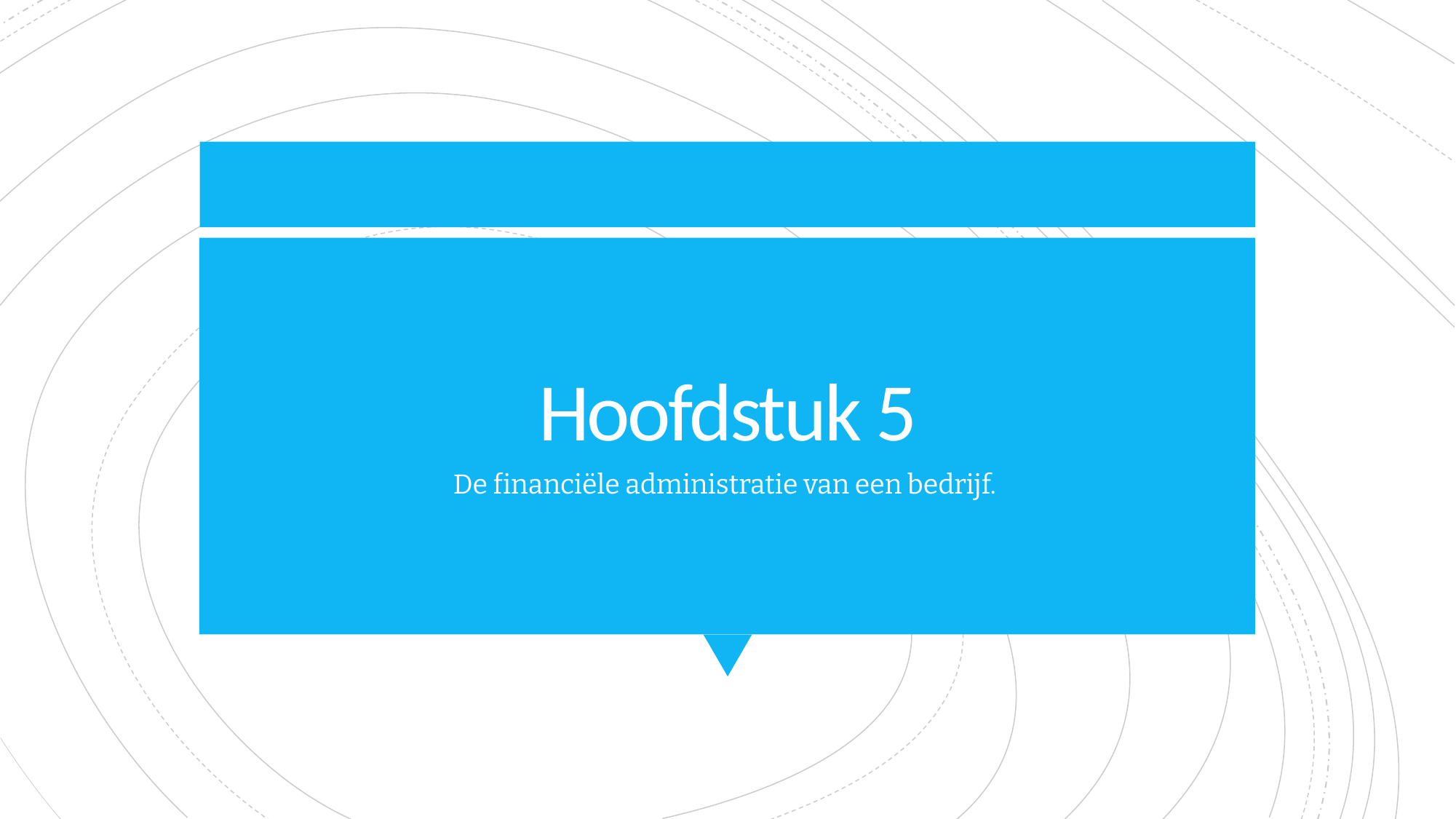

# Hoofdstuk 5
De financiële administratie van een bedrijf.